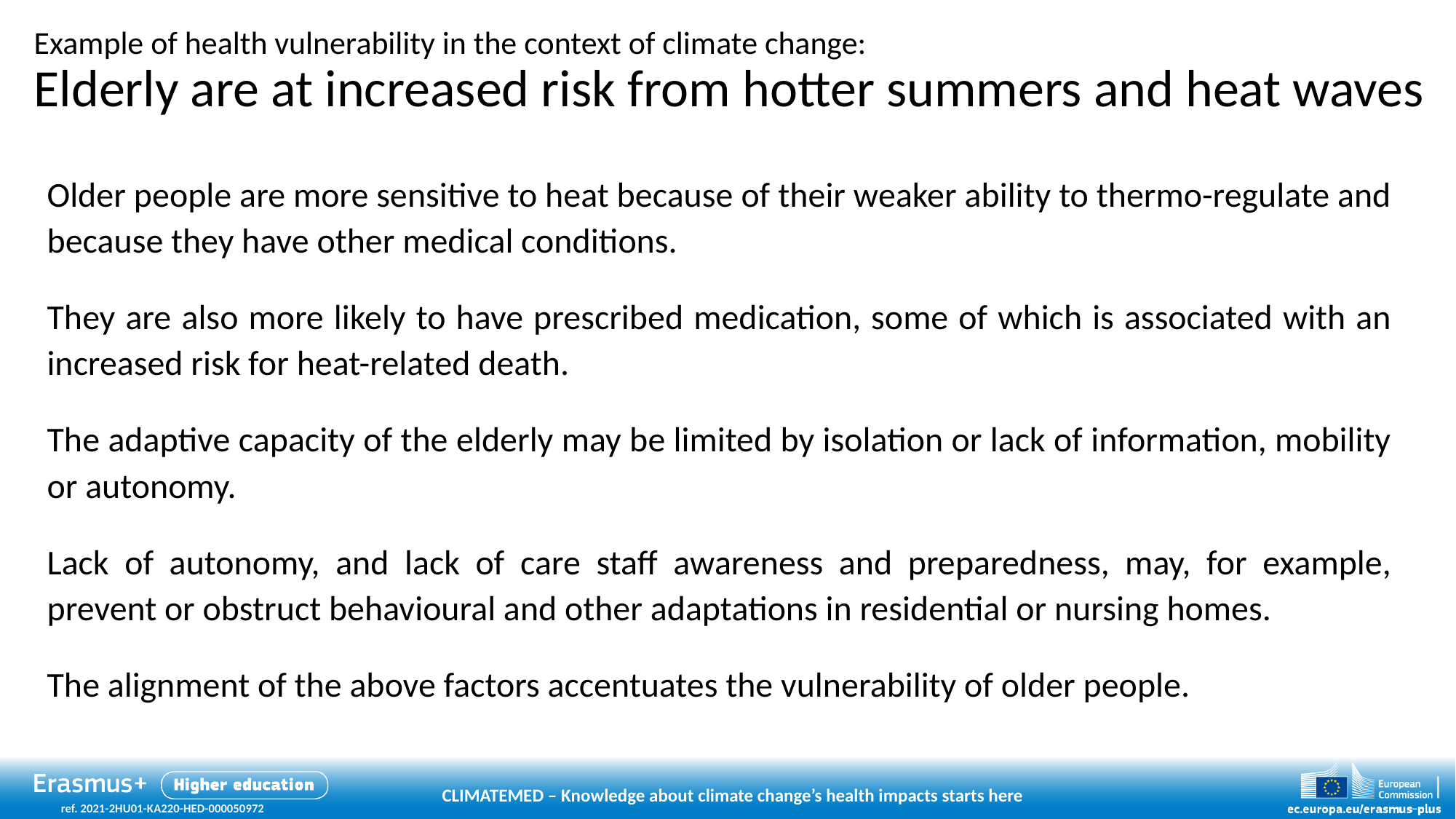

# Example of health vulnerability in the context of climate change: Elderly are at increased risk from hotter summers and heat waves
Older people are more sensitive to heat because of their weaker ability to thermo-regulate and because they have other medical conditions.
They are also more likely to have prescribed medication, some of which is associated with an increased risk for heat-related death.
The adaptive capacity of the elderly may be limited by isolation or lack of information, mobility or autonomy.
Lack of autonomy, and lack of care staff awareness and preparedness, may, for example, prevent or obstruct behavioural and other adaptations in residential or nursing homes.
The alignment of the above factors accentuates the vulnerability of older people.